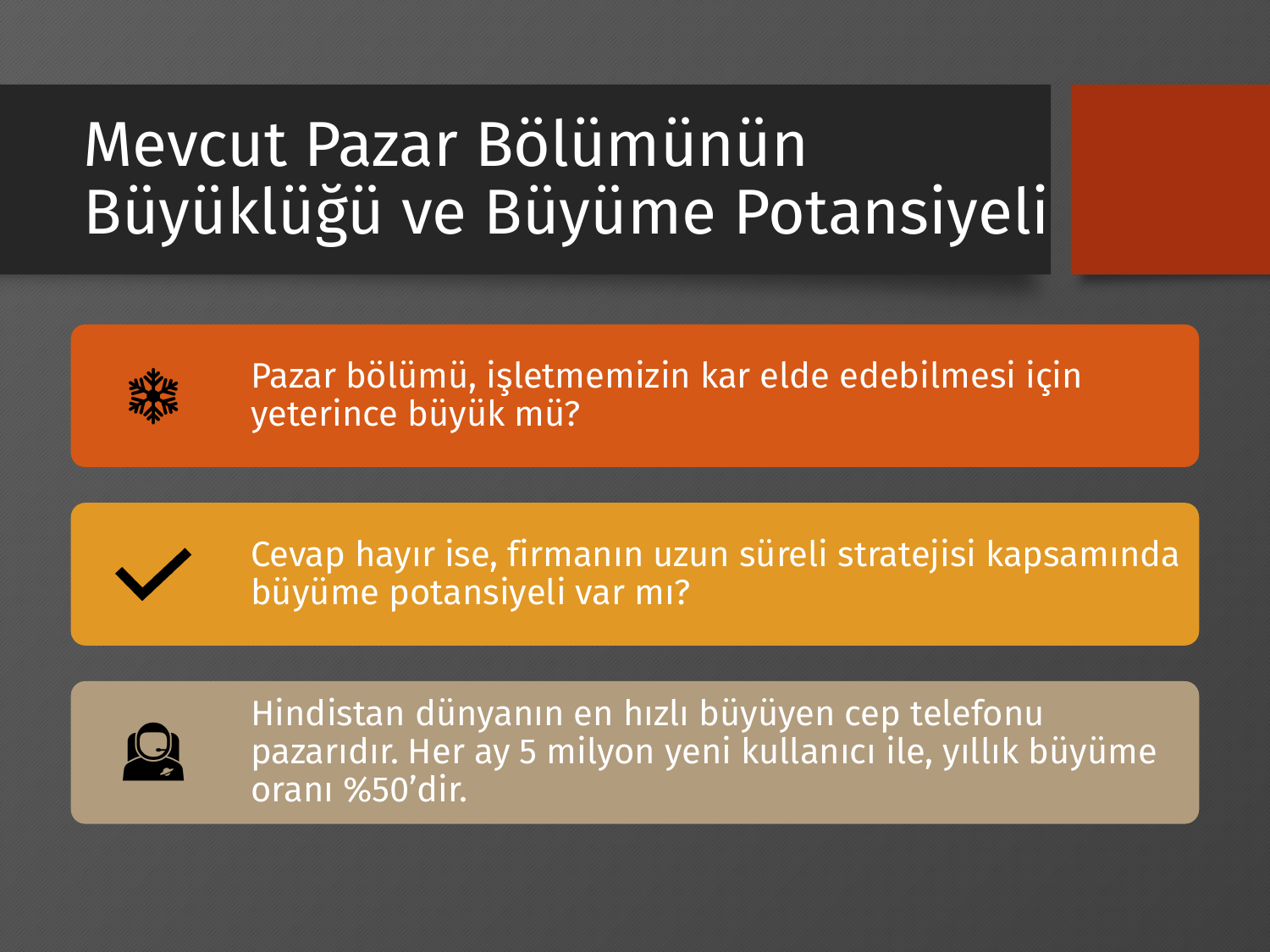

# Mevcut Pazar Bölümünün Büyüklüğü ve Büyüme Potansiyeli
Pazar bölümü, işletmemizin kar elde edebilmesi için yeterince büyük mü?
Cevap hayır ise, firmanın uzun süreli stratejisi kapsamında büyüme potansiyeli var mı?
Hindistan dünyanın en hızlı büyüyen cep telefonu pazarıdır. Her ay 5 milyon yeni kullanıcı ile, yıllık büyüme oranı %50’dir.